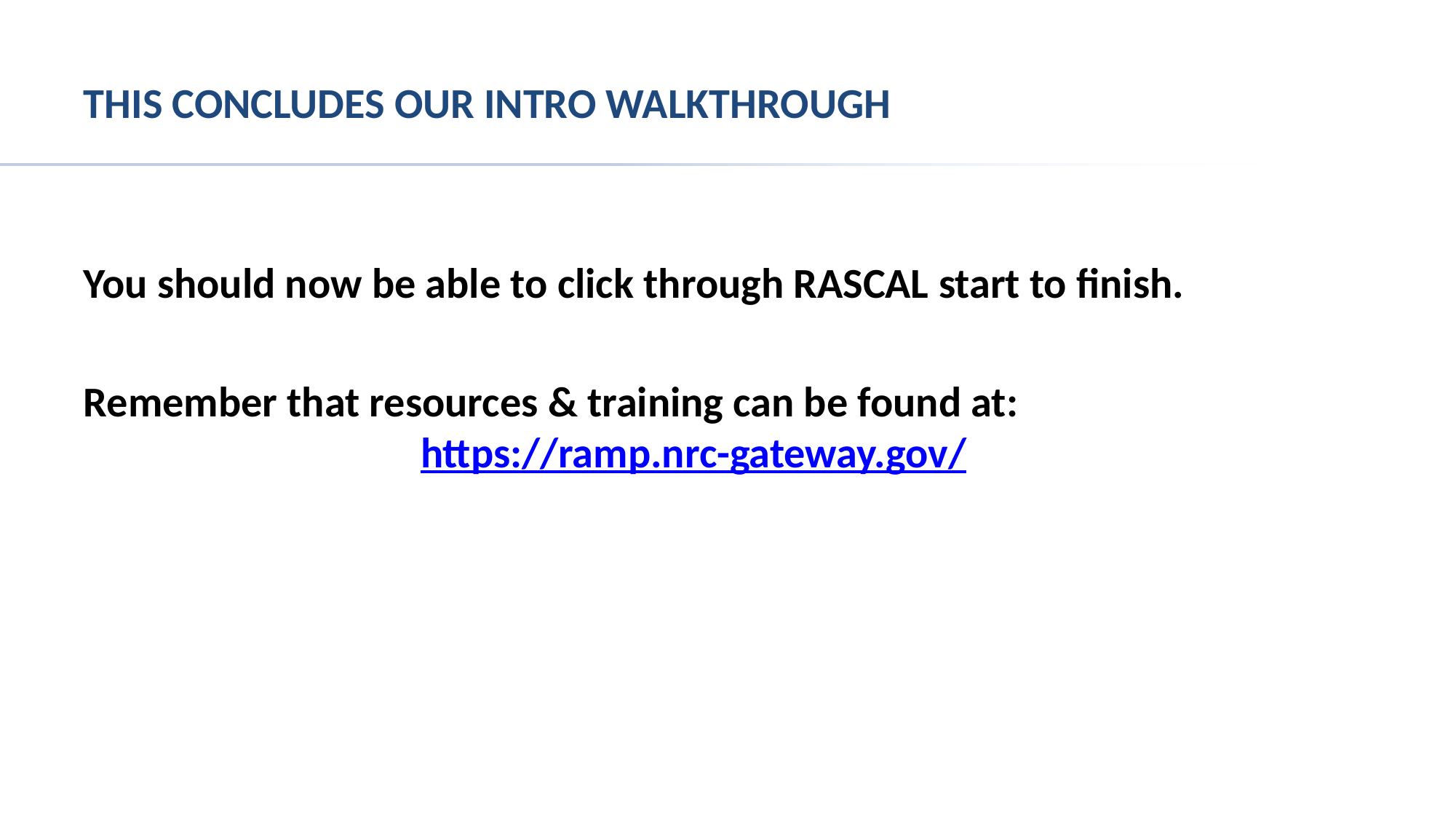

# This concludes our intro walkthrough

You should now be able to click through RASCAL start to finish.

Remember that resources & training can be found at:
			 https://ramp.nrc-gateway.gov/